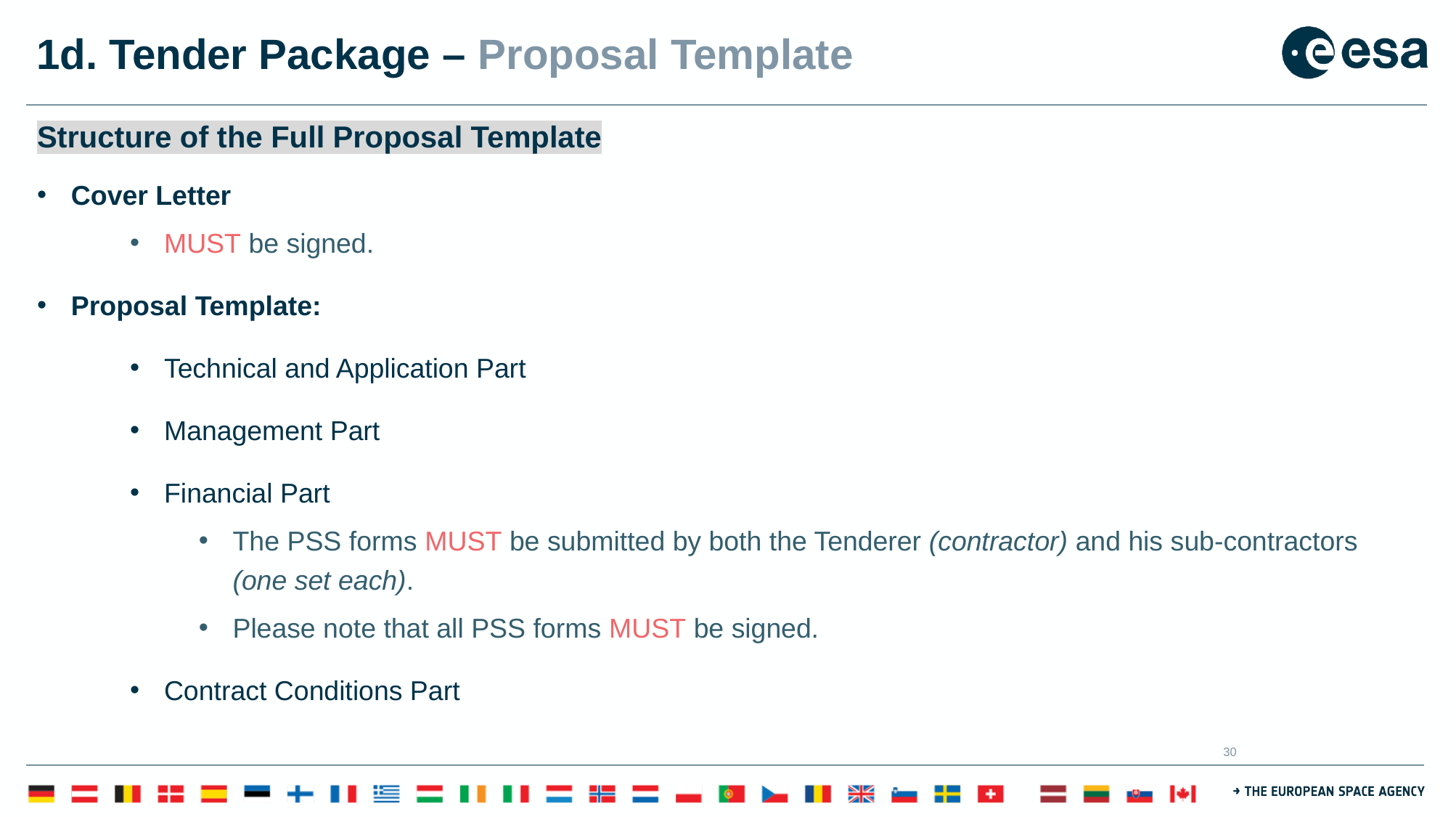

# 1d. Tender Package – Proposal Template
Structure of the Full Proposal Template
Cover Letter
MUST be signed.
Proposal Template:
Technical and Application Part
Management Part
Financial Part
The PSS forms MUST be submitted by both the Tenderer (contractor) and his sub-contractors (one set each).
Please note that all PSS forms MUST be signed.
Contract Conditions Part